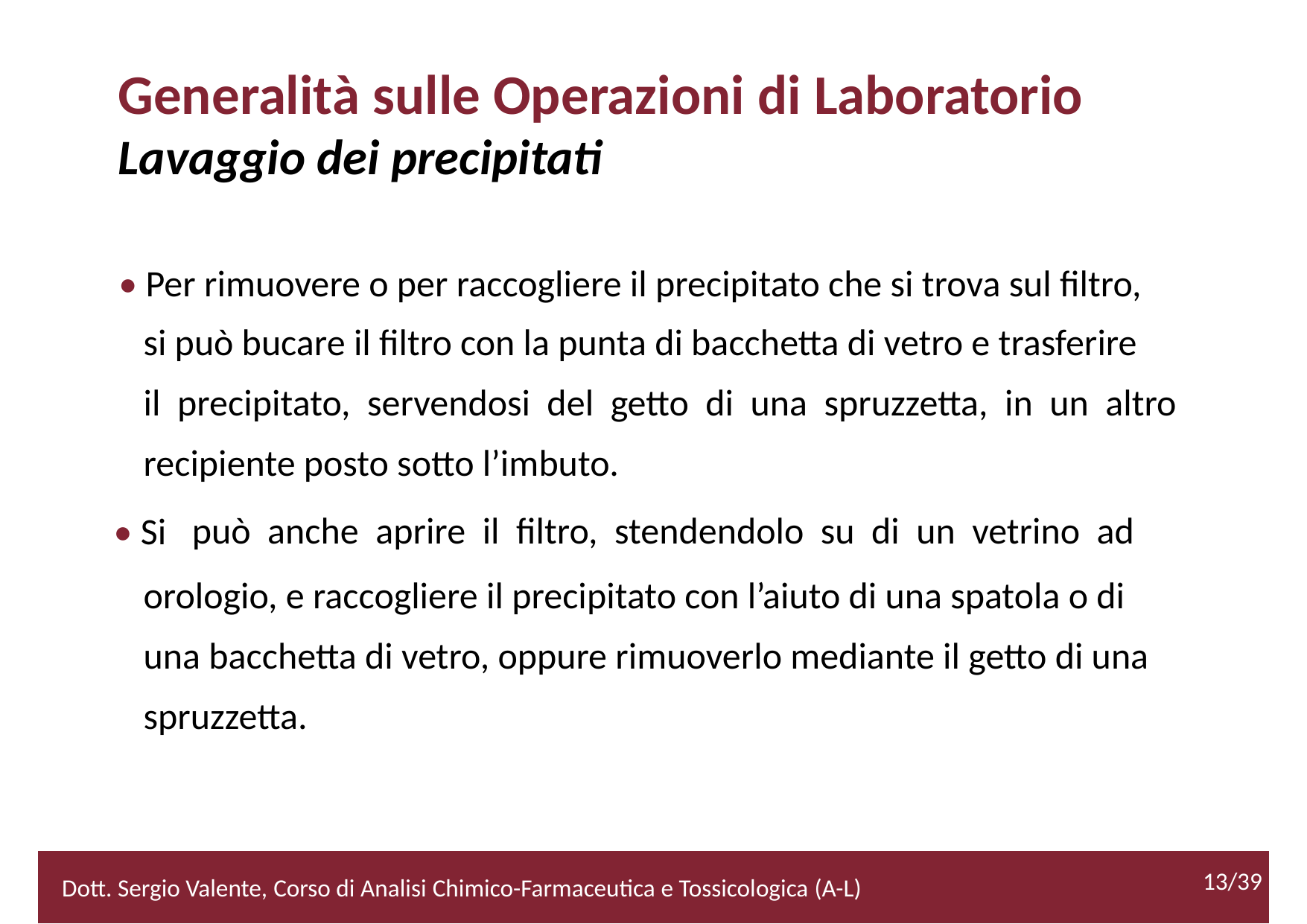

Generalità sulle Operazioni di Laboratorio
Lavaggio dei precipitati
• Per rimuovere o per raccogliere il precipitato che si trova sul filtro,

	si può bucare il filtro con la punta di bacchetta di vetro e trasferire

	il  precipitato,  servendosi  del  getto  di  una  spruzzetta,  in  un  altro

	recipiente posto sotto l’imbuto.
• Si
può  anche  aprire  il  filtro,  stendendolo  su  di  un  vetrino  ad
orologio, e raccogliere il precipitato con l’aiuto di una spatola o di

una bacchetta di vetro, oppure rimuoverlo mediante il getto di una

spruzzetta.

13/39
2/52
Dott. Sergio Valente, Corso di Analisi Chimico-Farmaceutica e Tossicologica (A-L)